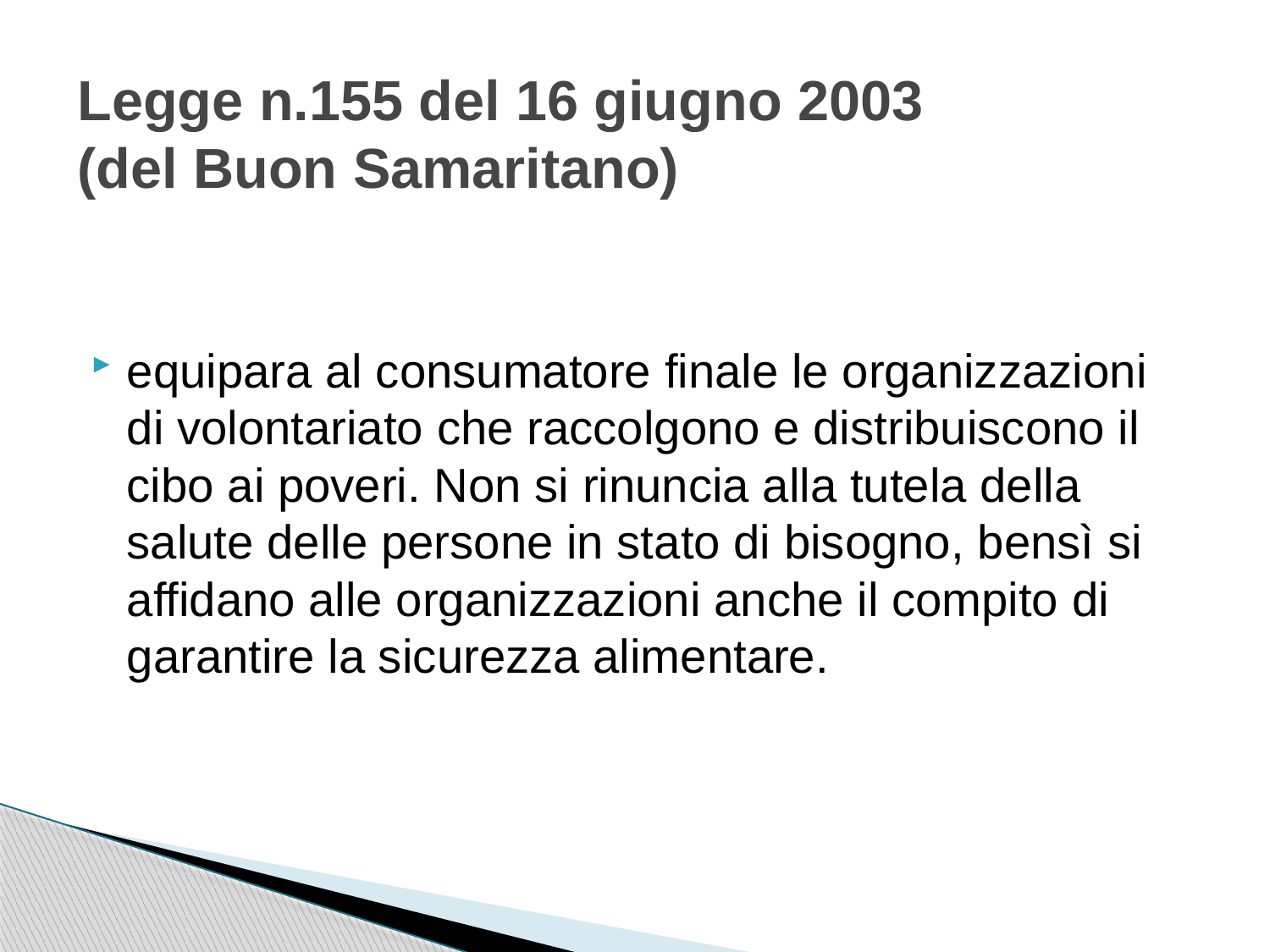

# Legge n.155 del 16 giugno 2003 (del Buon Samaritano)

equipara al consumatore finale le organizzazioni di volontariato che raccolgono e distribuiscono il cibo ai poveri. Non si rinuncia alla tutela della salute delle persone in stato di bisogno, bensì si affidano alle organizzazioni anche il compito di garantire la sicurezza alimentare.